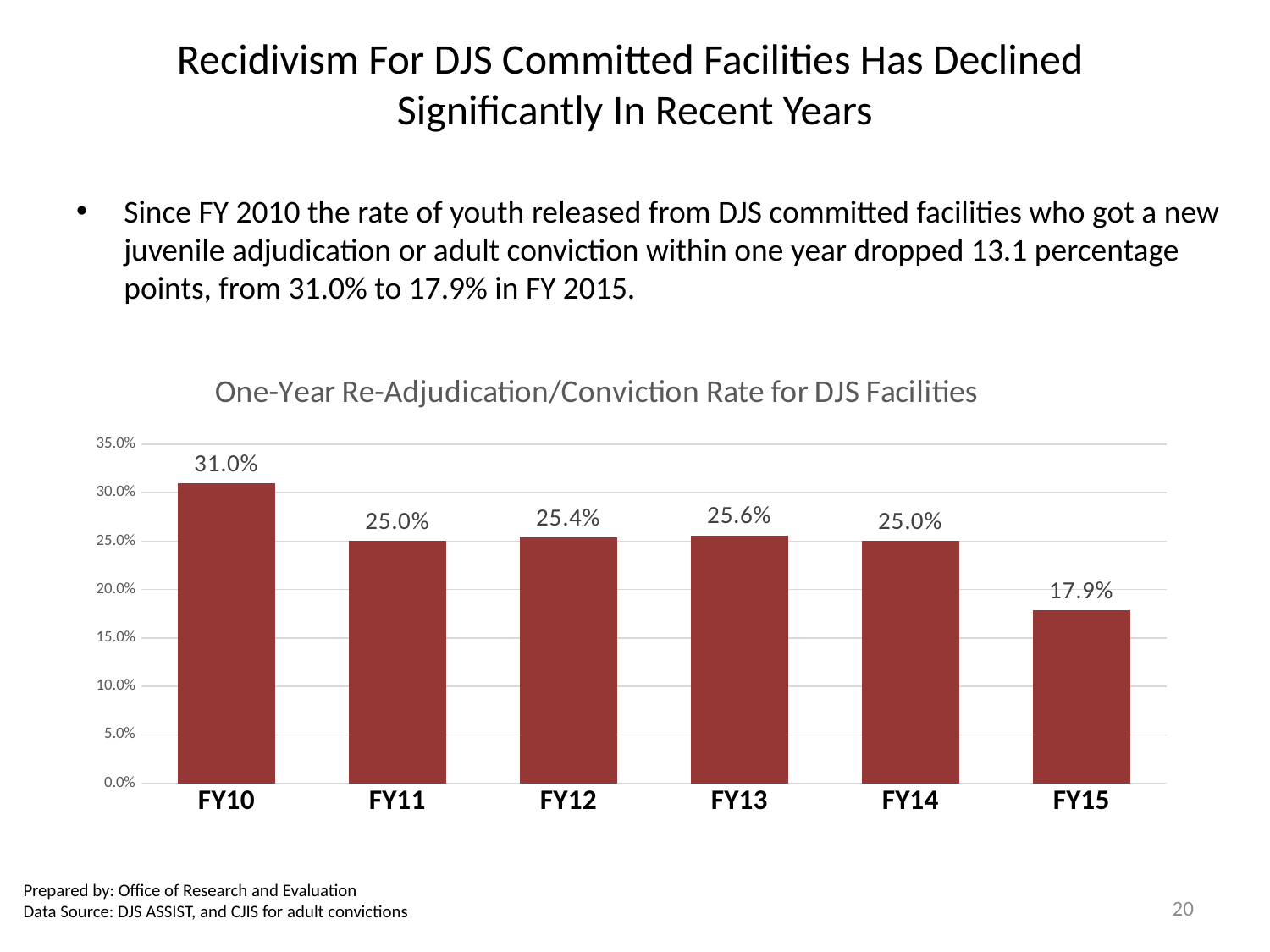

# Recidivism For DJS Committed Facilities Has Declined Significantly In Recent Years

Since FY 2010 the rate of youth released from DJS committed facilities who got a new juvenile adjudication or adult conviction within one year dropped 13.1 percentage points, from 31.0% to 17.9% in FY 2015.

### Chart: One-Year Re-Adjudication/Conviction Rate for DJS Facilities

| Category | Re-Adjudication |
|---|---|
| FY15 | 0.179 |
| FY14 | 0.25 |
| FY13 | 0.256 |
| FY12 | 0.254 |
| FY11 | 0.25 |
| FY10 | 0.31 |
Prepared by: Office of Research and Evaluation
Data Source: DJS ASSIST, and CJIS for adult convictions
20